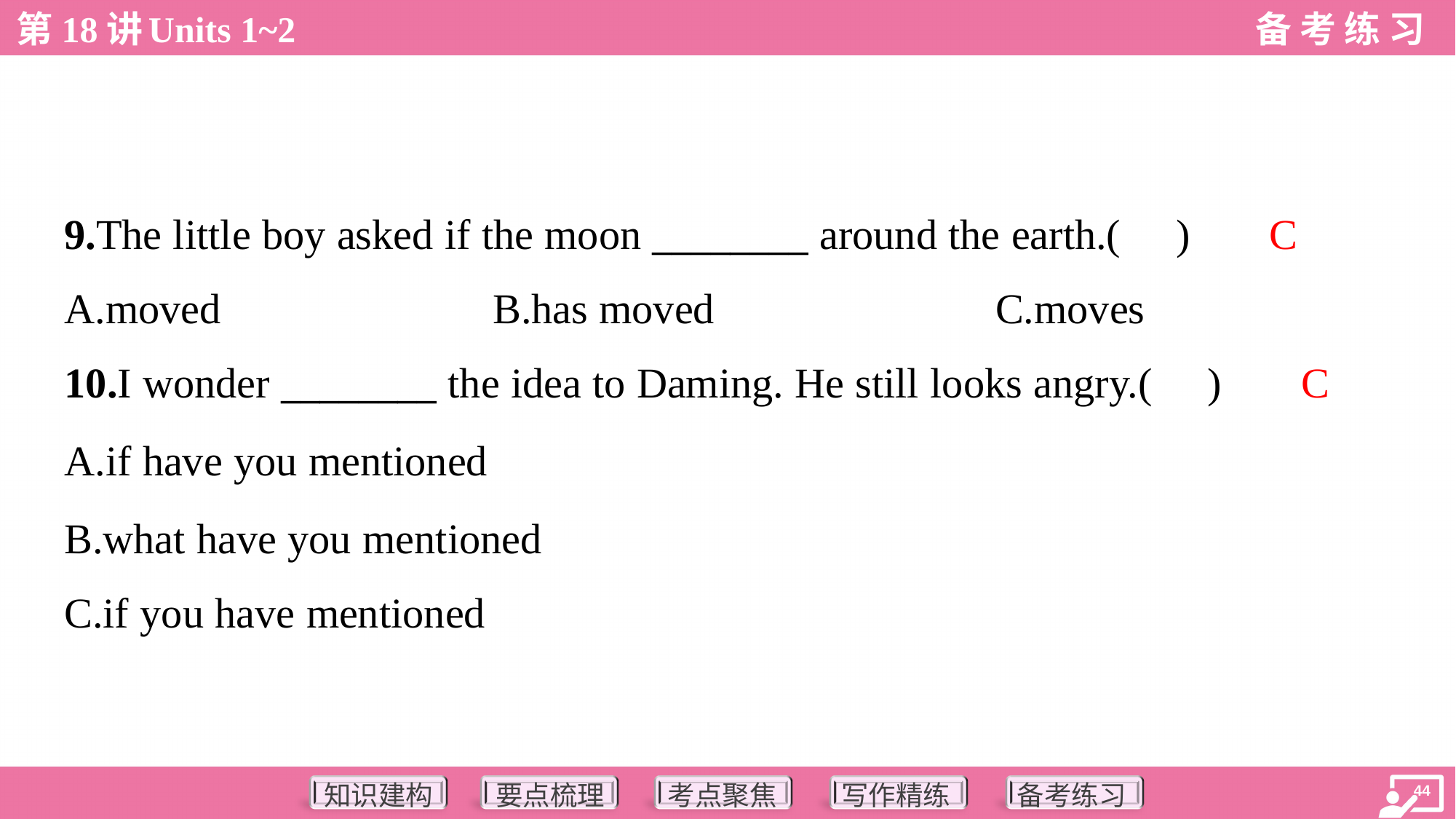

C
9.The little boy asked if the moon ________ around the earth.(     )
A.moved	B.has moved	C.moves
C
10.I wonder ________ the idea to Daming. He still looks angry.(     )
A.if have you mentioned
B.what have you mentioned
C.if you have mentioned